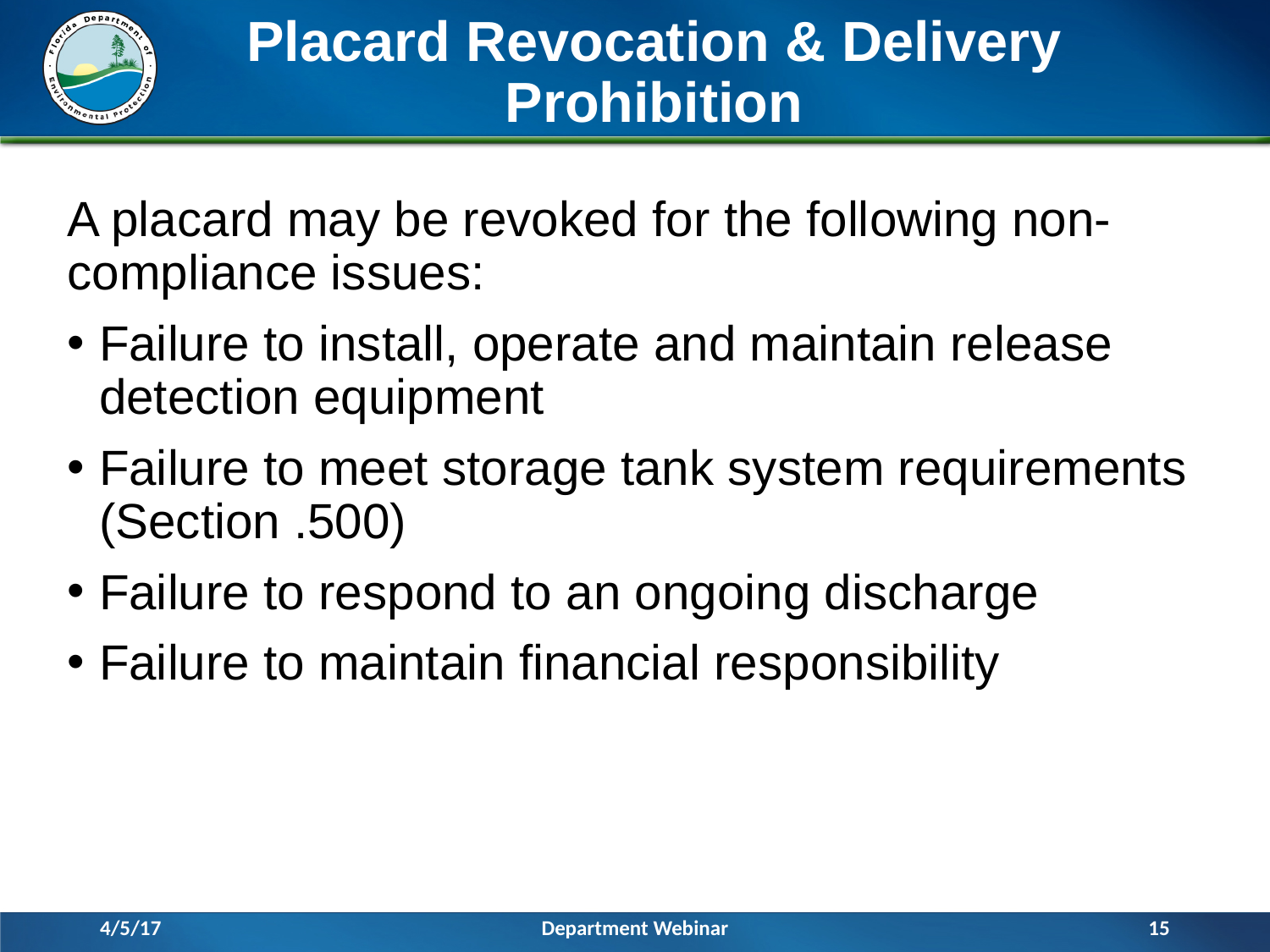

# Placard Revocation & Delivery Prohibition
A placard may be revoked for the following non-compliance issues:
Failure to install, operate and maintain release detection equipment
Failure to meet storage tank system requirements (Section .500)
Failure to respond to an ongoing discharge
Failure to maintain financial responsibility
4/5/17
Department Webinar
15